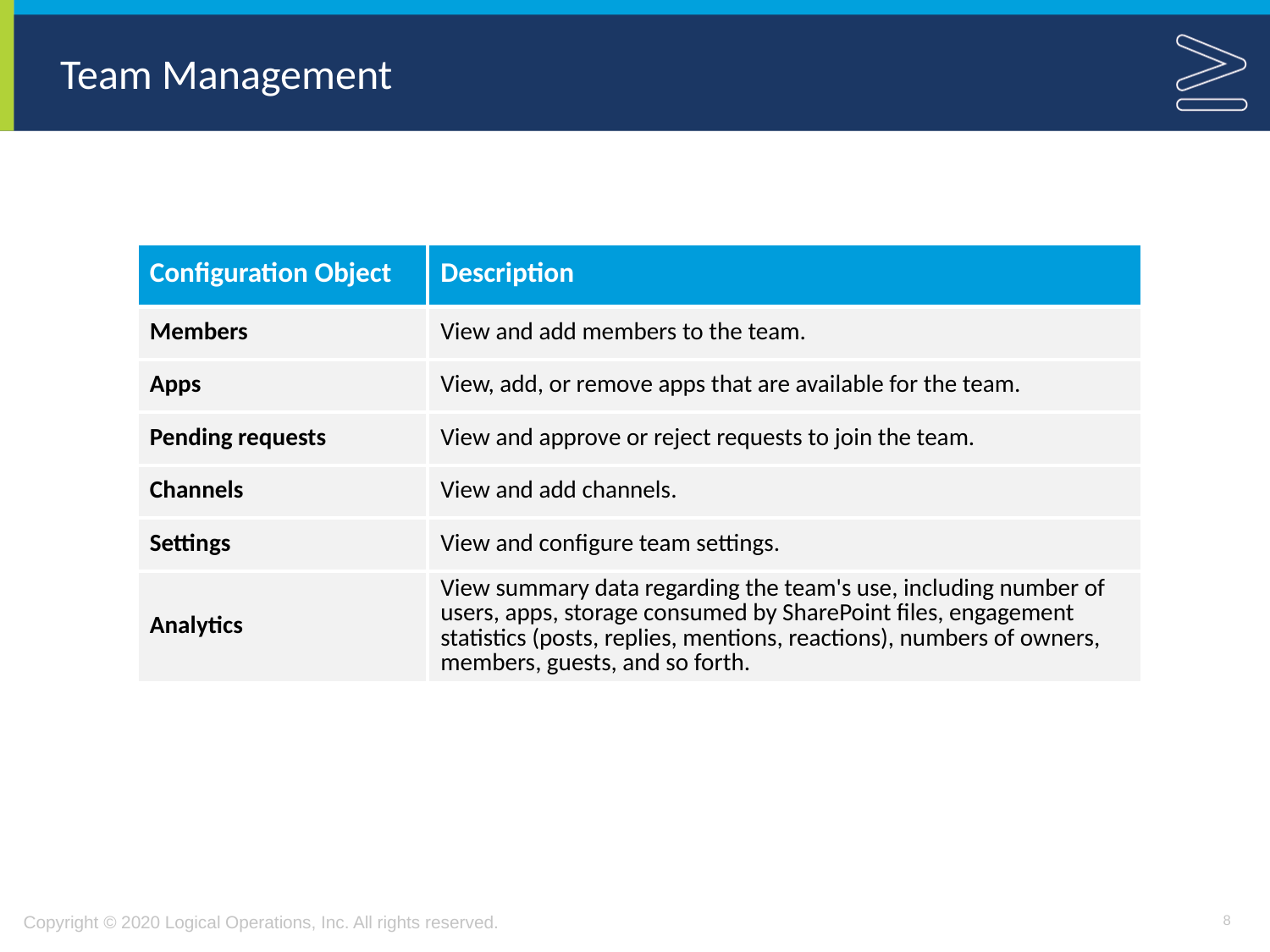

# Team Management
| Configuration Object | Description |
| --- | --- |
| Members | View and add members to the team. |
| Apps | View, add, or remove apps that are available for the team. |
| Pending requests | View and approve or reject requests to join the team. |
| Channels | View and add channels. |
| Settings | View and configure team settings. |
| Analytics | View summary data regarding the team's use, including number of users, apps, storage consumed by SharePoint files, engagement statistics (posts, replies, mentions, reactions), numbers of owners, members, guests, and so forth. |
8